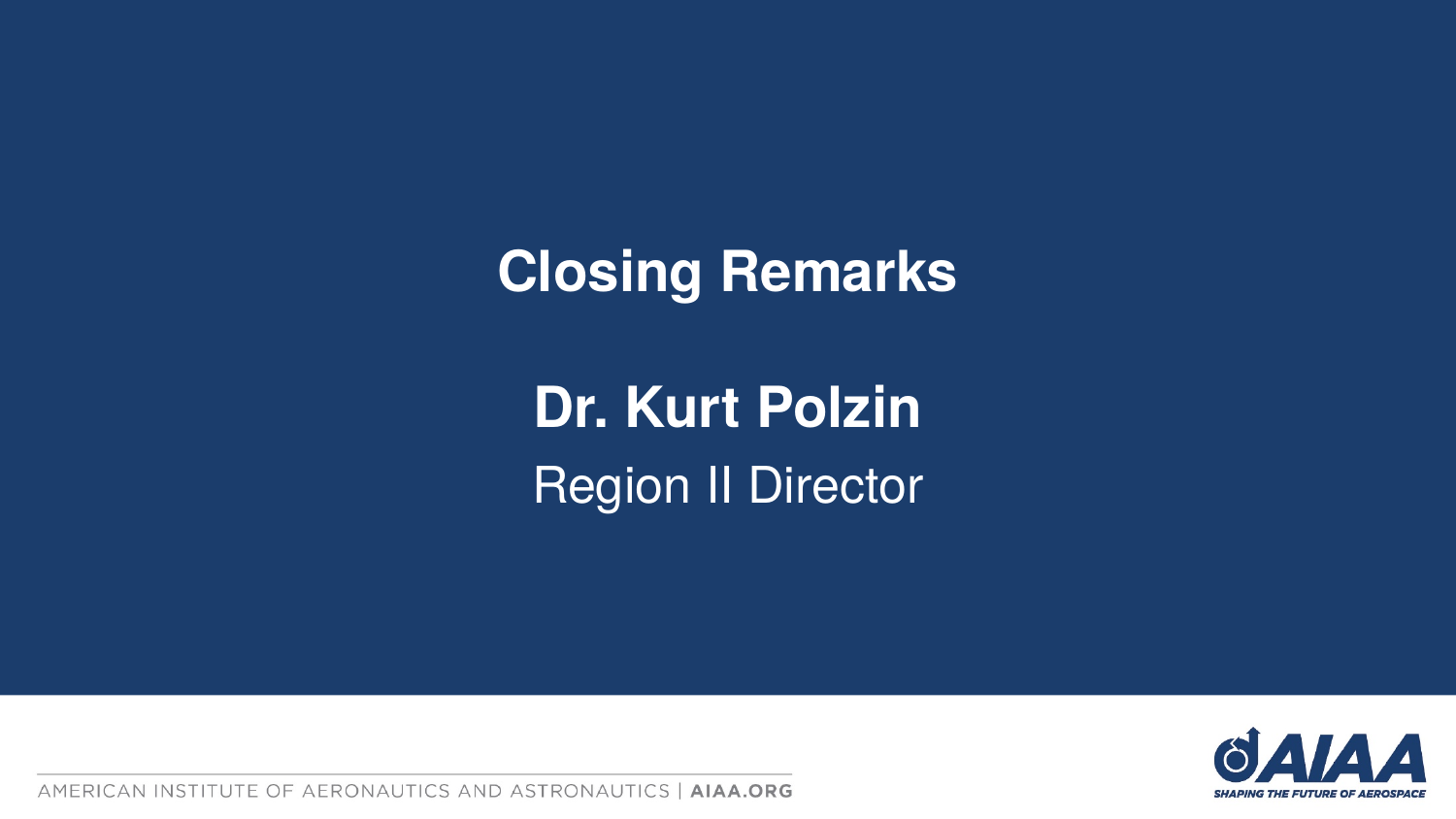

Closing Remarks

Dr. Kurt Polzin

Region II Director